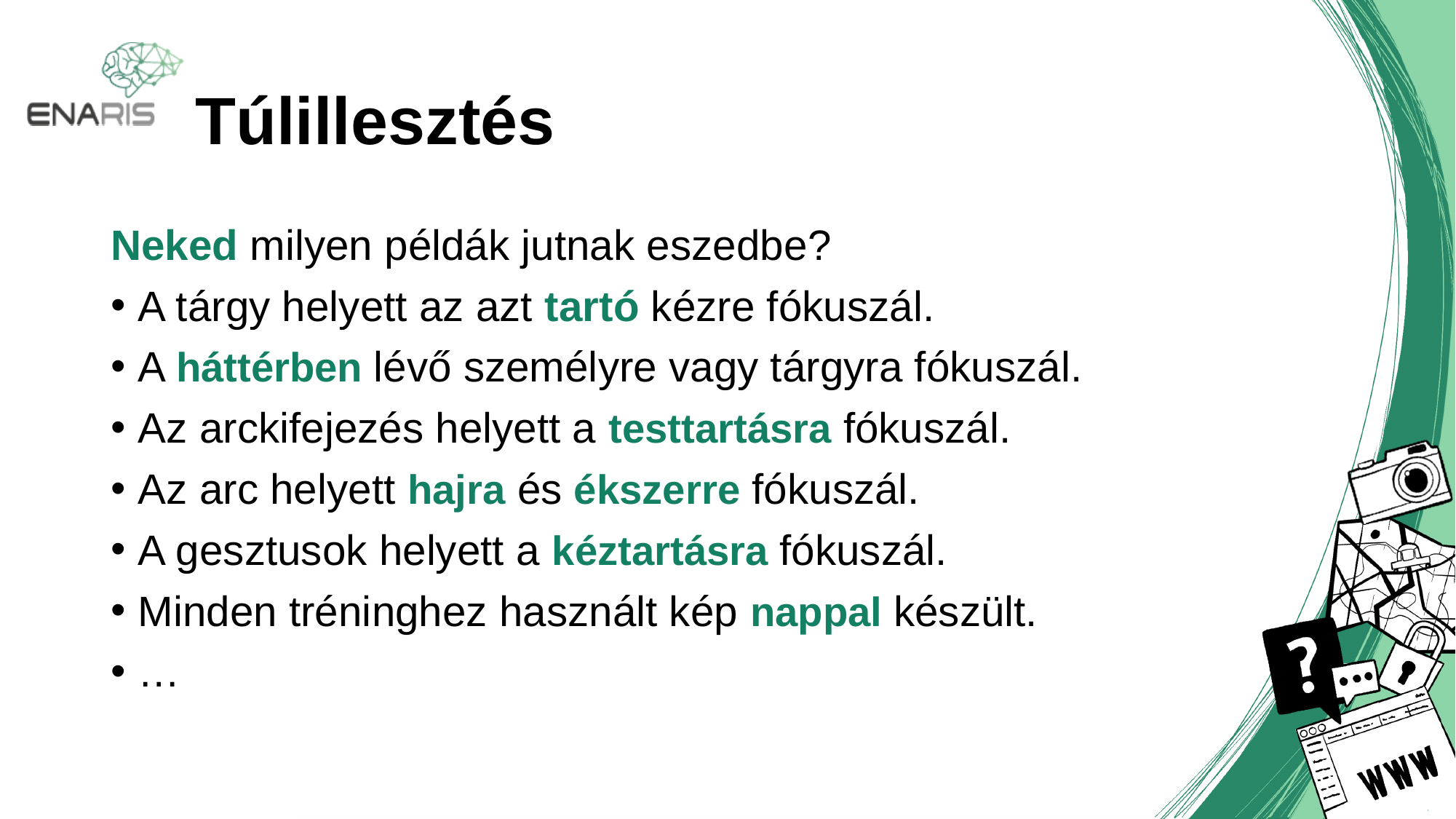

# Túlillesztés
Neked milyen példák jutnak eszedbe?
A tárgy helyett az azt tartó kézre fókuszál.
A háttérben lévő személyre vagy tárgyra fókuszál.
Az arckifejezés helyett a testtartásra fókuszál.
Az arc helyett hajra és ékszerre fókuszál.
A gesztusok helyett a kéztartásra fókuszál.
Minden tréninghez használt kép nappal készült.
…